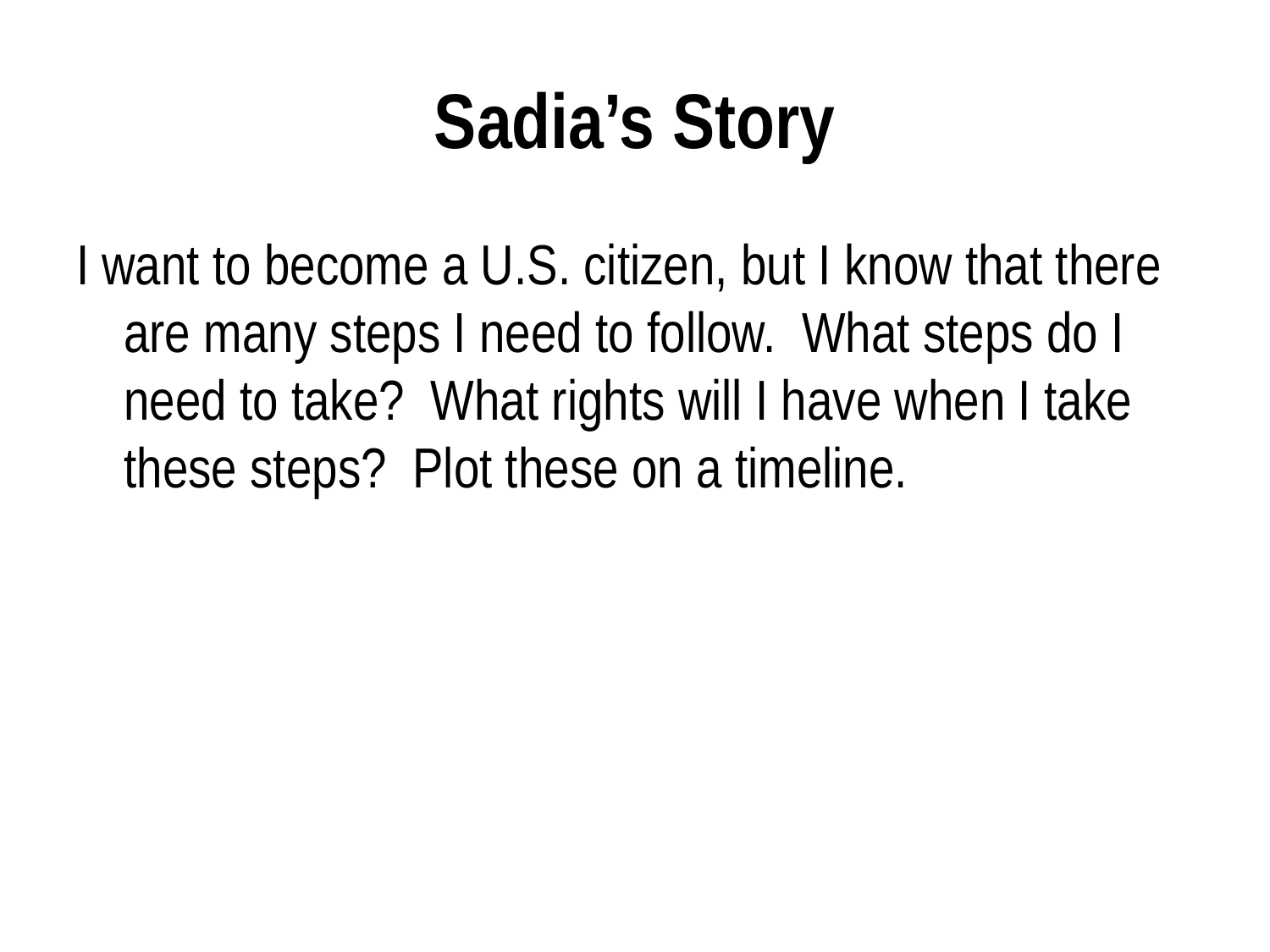

# Sadia’s Story
I want to become a U.S. citizen, but I know that there are many steps I need to follow.  What steps do I need to take?  What rights will I have when I take these steps?  Plot these on a timeline.